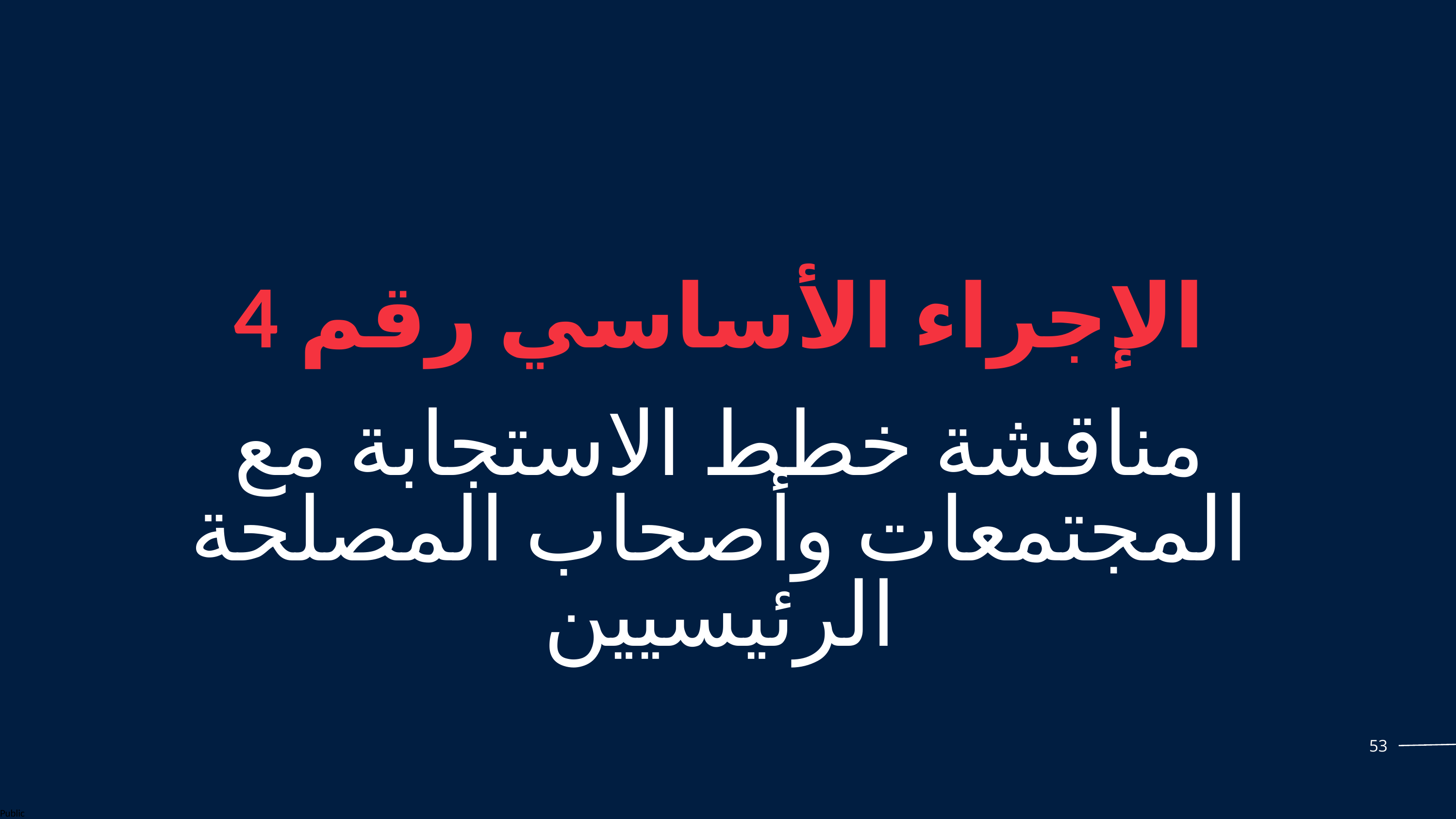

الإجراء الأساسي رقم 4

مناقشة خطط الاستجابة مع المجتمعات وأصحاب المصلحة الرئيسيين